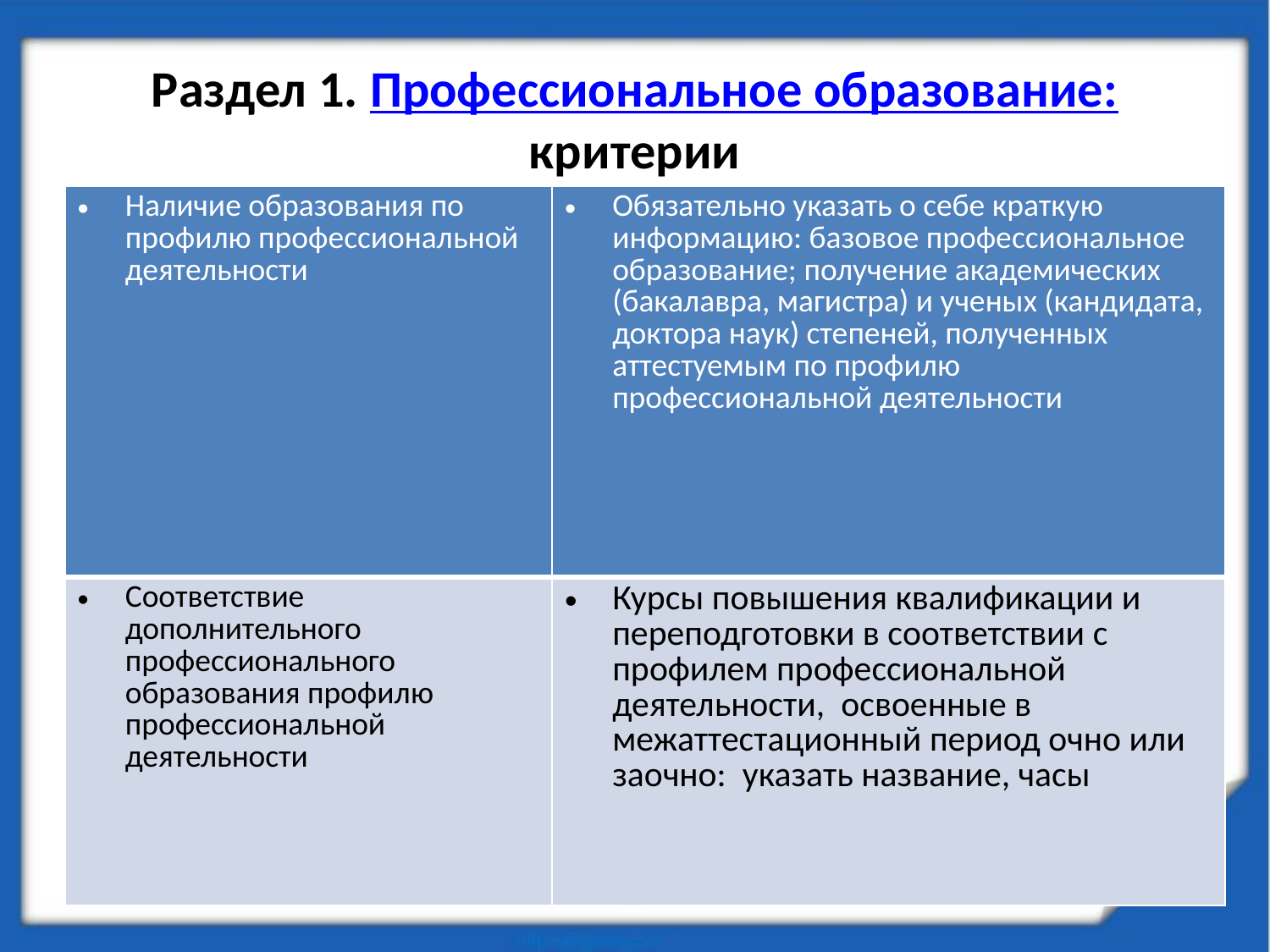

# Раздел 1. Профессиональное образование: критерии
| Наличие образования по профилю профессиональной деятельности | Обязательно указать о себе краткую информацию: базовое профессиональное образование; получение академических (бакалавра, магистра) и ученых (кандидата, доктора наук) степеней, полученных аттестуемым по профилю профессиональной деятельности |
| --- | --- |
| Соответствие дополнительного профессионального образования профилю профессиональной деятельности | Курсы повышения квалификации и переподготовки в соответствии с профилем профессиональной деятельности, освоенные в межаттестационный период очно или заочно: указать название, часы |